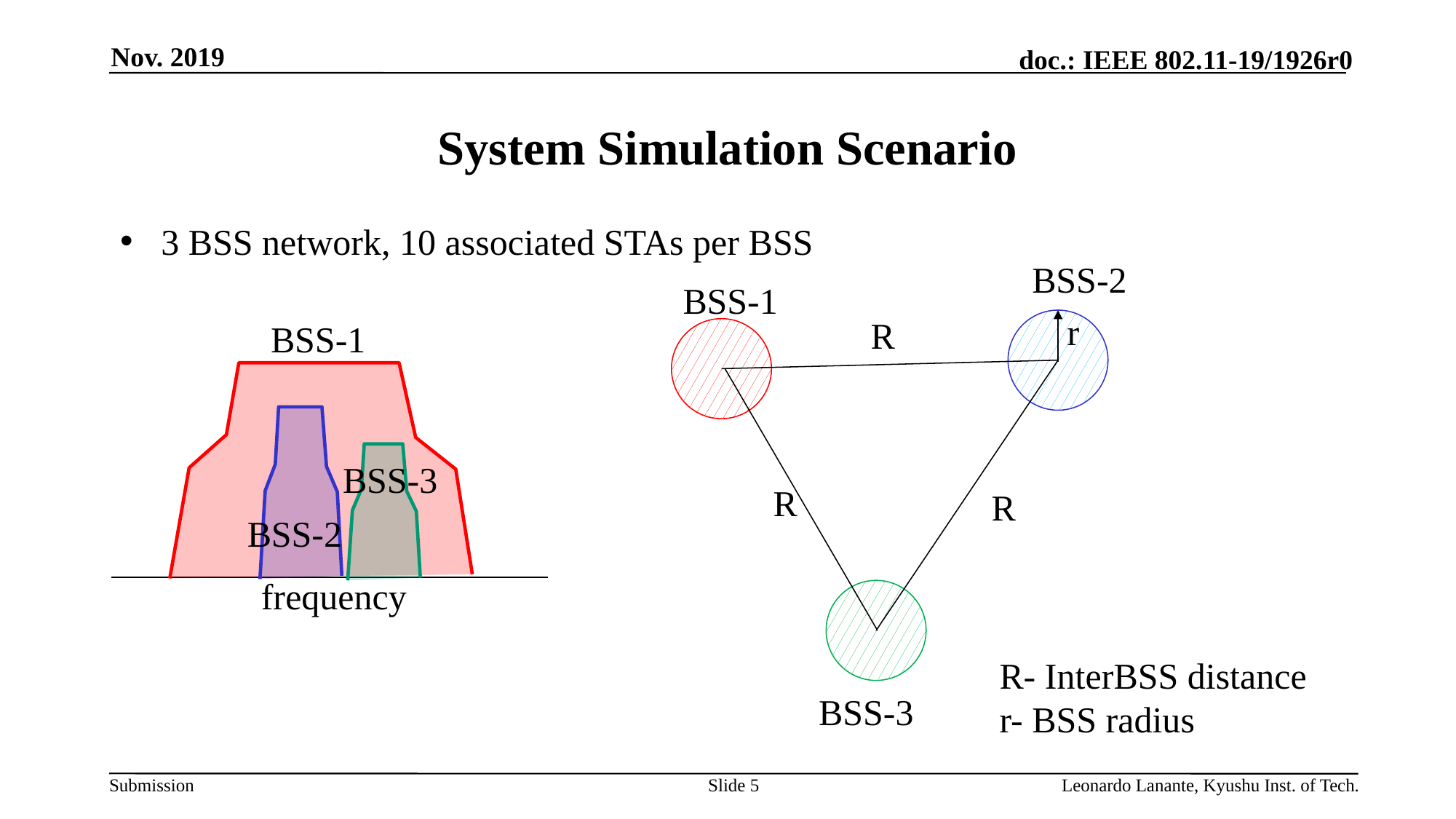

Nov. 2019
# System Simulation Scenario
3 BSS network, 10 associated STAs per BSS

BSS-2
BSS-1
r
R

BSS-1

BSS-3
R
R
BSS-2
frequency

R- InterBSS distance
r- BSS radius
BSS-3
Slide 5
Leonardo Lanante, Kyushu Inst. of Tech.